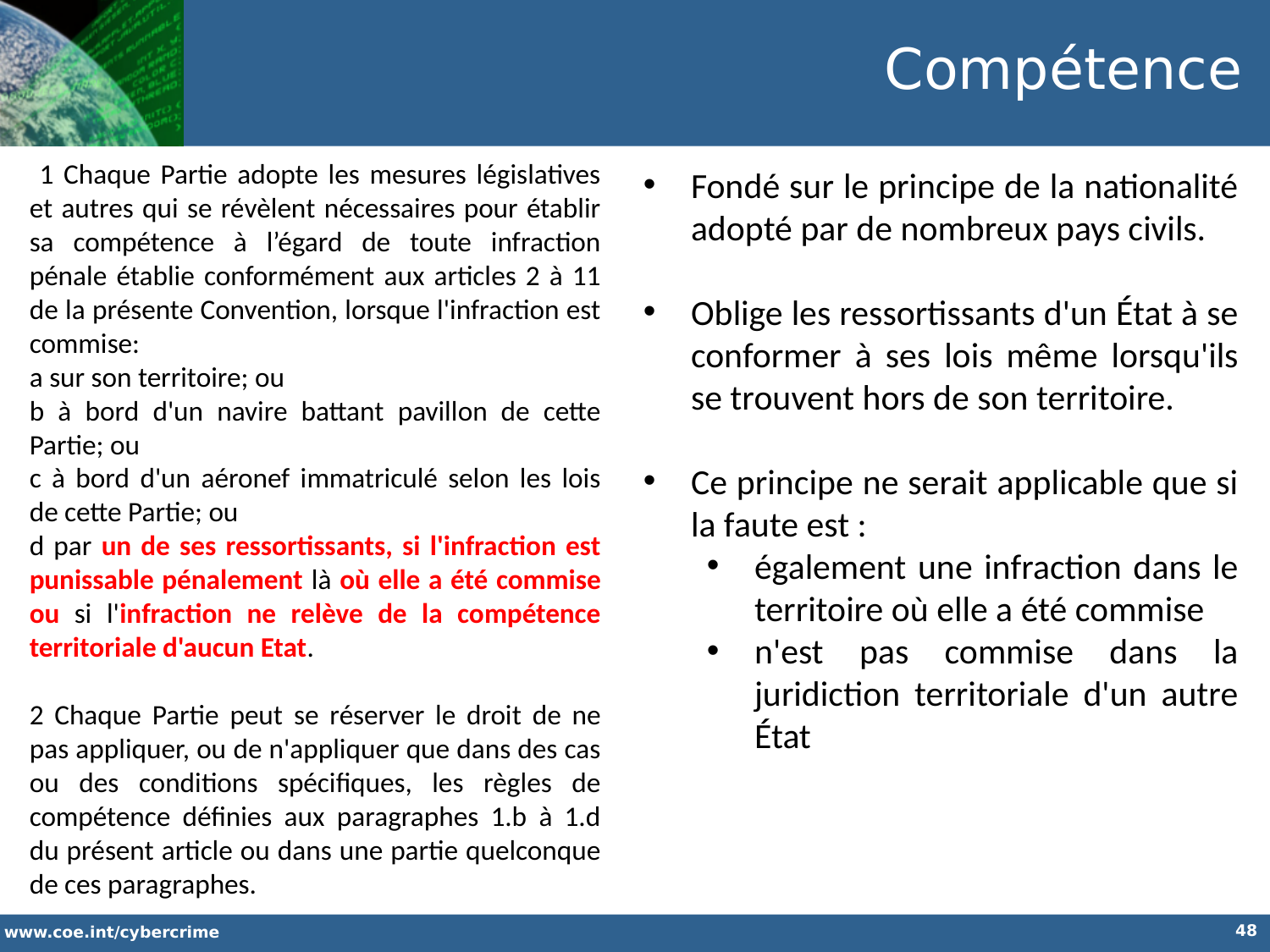

Compétence
 1 Chaque Partie adopte les mesures législatives et autres qui se révèlent nécessaires pour établir sa compétence à l’égard de toute infraction pénale établie conformément aux articles 2 à 11 de la présente Convention, lorsque l'infraction est commise:
a sur son territoire; ou
b à bord d'un navire battant pavillon de cette Partie; ou
c à bord d'un aéronef immatriculé selon les lois de cette Partie; ou
d par un de ses ressortissants, si l'infraction est punissable pénalement là où elle a été commise ou si l'infraction ne relève de la compétence territoriale d'aucun Etat.

2 Chaque Partie peut se réserver le droit de ne pas appliquer, ou de n'appliquer que dans des cas ou des conditions spécifiques, les règles de compétence définies aux paragraphes 1.b à 1.d du présent article ou dans une partie quelconque de ces paragraphes.
Fondé sur le principe de la nationalité adopté par de nombreux pays civils.

Oblige les ressortissants d'un État à se conformer à ses lois même lorsqu'ils se trouvent hors de son territoire.

Ce principe ne serait applicable que si la faute est :
également une infraction dans le territoire où elle a été commise
n'est pas commise dans la juridiction territoriale d'un autre État